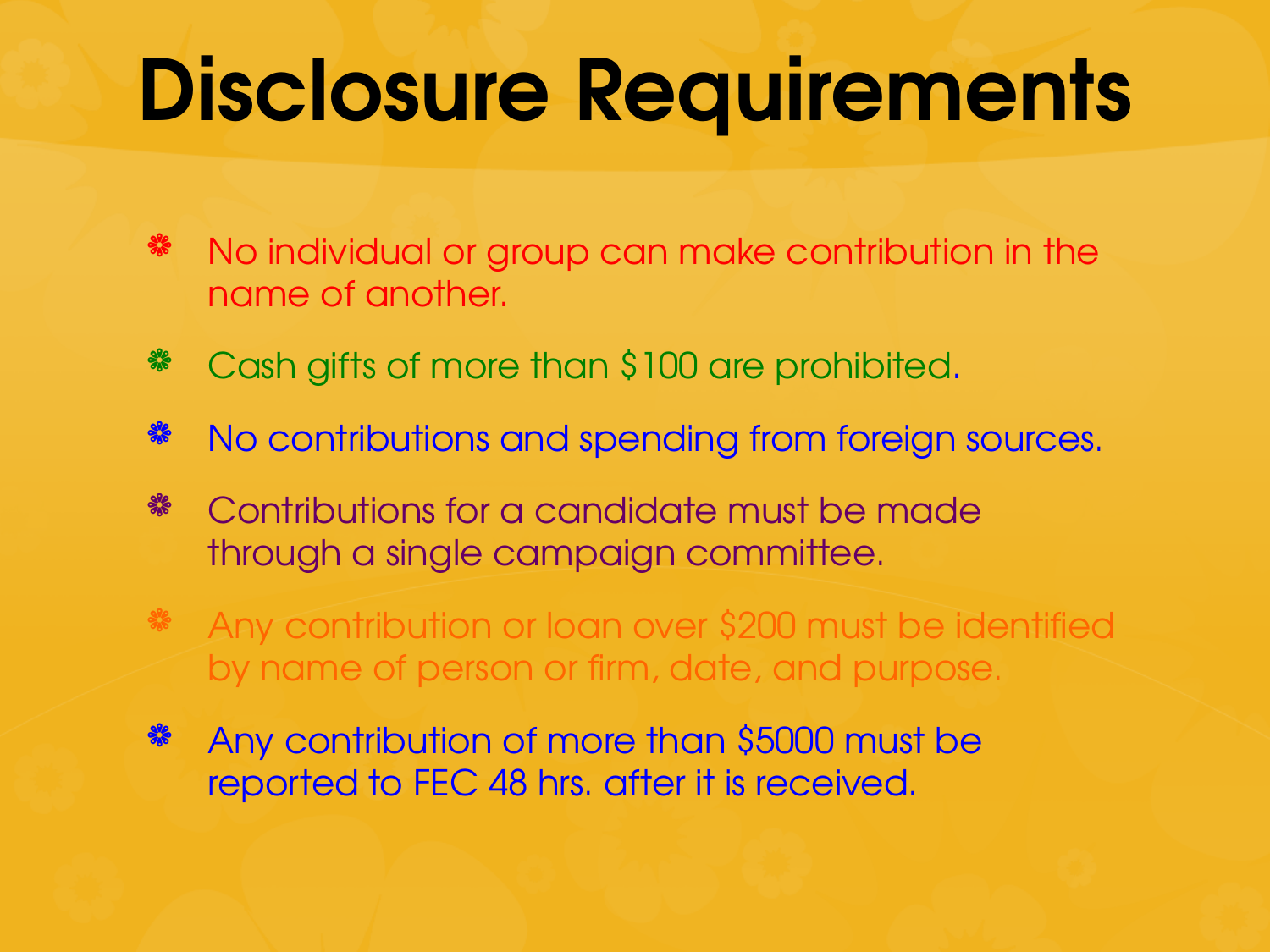

# Disclosure Requirements
No individual or group can make contribution in the name of another.
Cash gifts of more than $100 are prohibited.
No contributions and spending from foreign sources.
Contributions for a candidate must be made through a single campaign committee.
Any contribution or loan over $200 must be identified by name of person or firm, date, and purpose.
Any contribution of more than $5000 must be reported to FEC 48 hrs. after it is received.